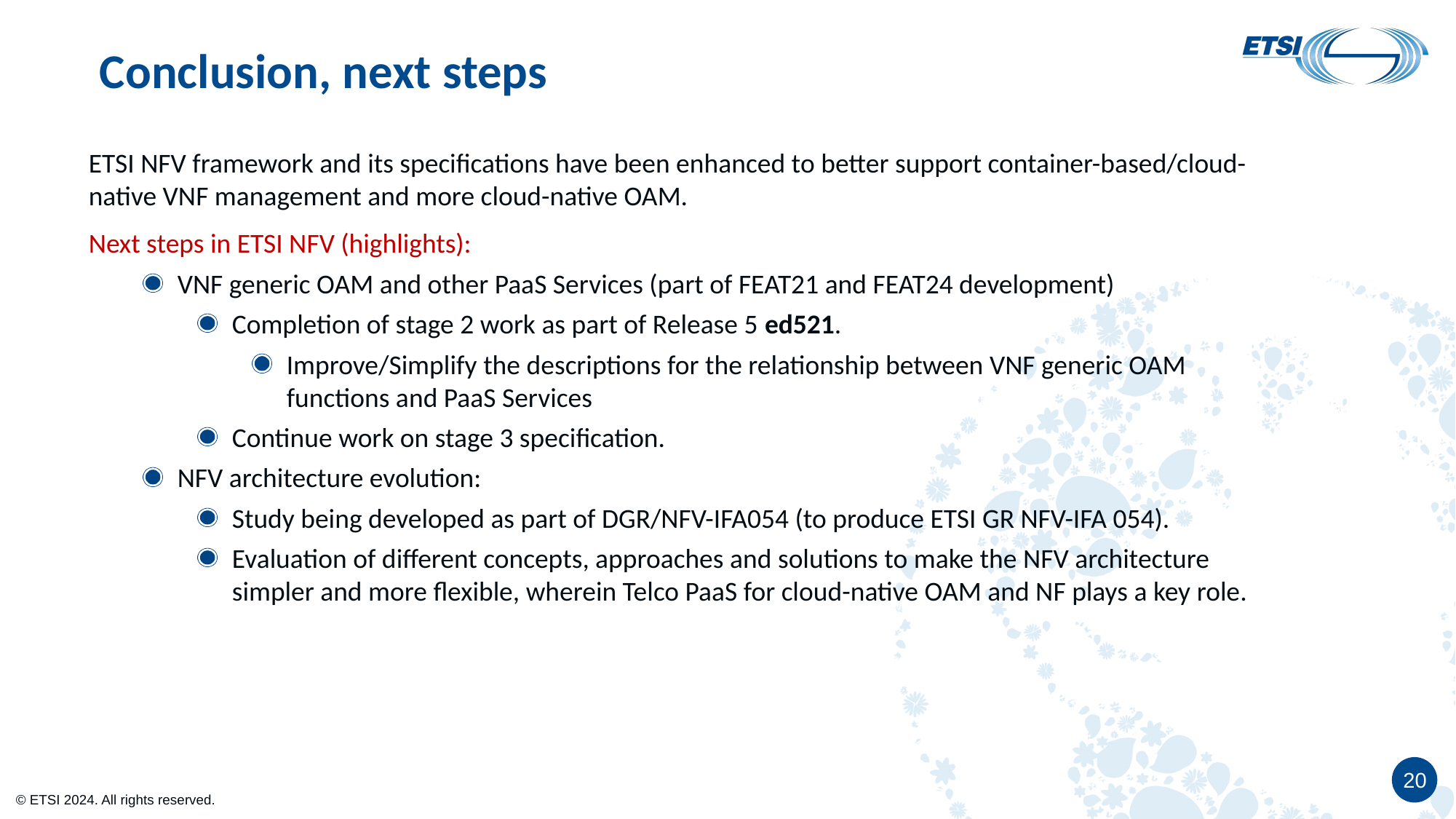

# Conclusion, next steps
ETSI NFV framework and its specifications have been enhanced to better support container-based/cloud-native VNF management and more cloud-native OAM.
Next steps in ETSI NFV (highlights):
VNF generic OAM and other PaaS Services (part of FEAT21 and FEAT24 development)
Completion of stage 2 work as part of Release 5 ed521.
Improve/Simplify the descriptions for the relationship between VNF generic OAM functions and PaaS Services
Continue work on stage 3 specification.
NFV architecture evolution:
Study being developed as part of DGR/NFV-IFA054 (to produce ETSI GR NFV-IFA 054).
Evaluation of different concepts, approaches and solutions to make the NFV architecture simpler and more flexible, wherein Telco PaaS for cloud-native OAM and NF plays a key role.
20